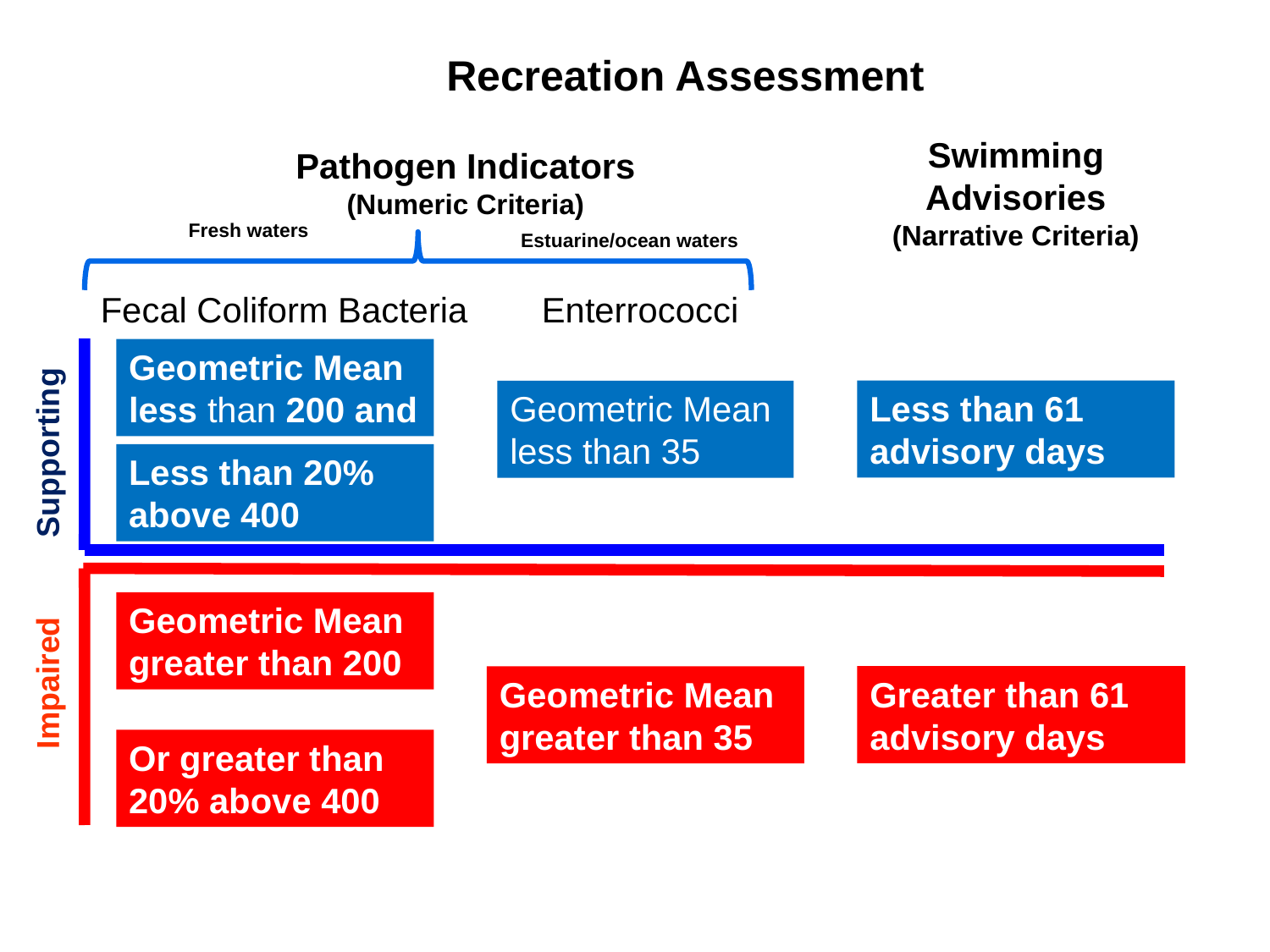

Recreation Assessment
Swimming Advisories
(Narrative Criteria)
Pathogen Indicators
(Numeric Criteria)
Fresh waters
Estuarine/ocean waters
Fecal Coliform Bacteria
Enterrococci

Geometric Mean less than 200 and
Less than 61 advisory days
Geometric Mean less than 35
Supporting
Less than 20% above 400

Geometric Mean greater than 200
Impaired
Greater than 61 advisory days
Geometric Mean greater than 35
Or greater than 20% above 400